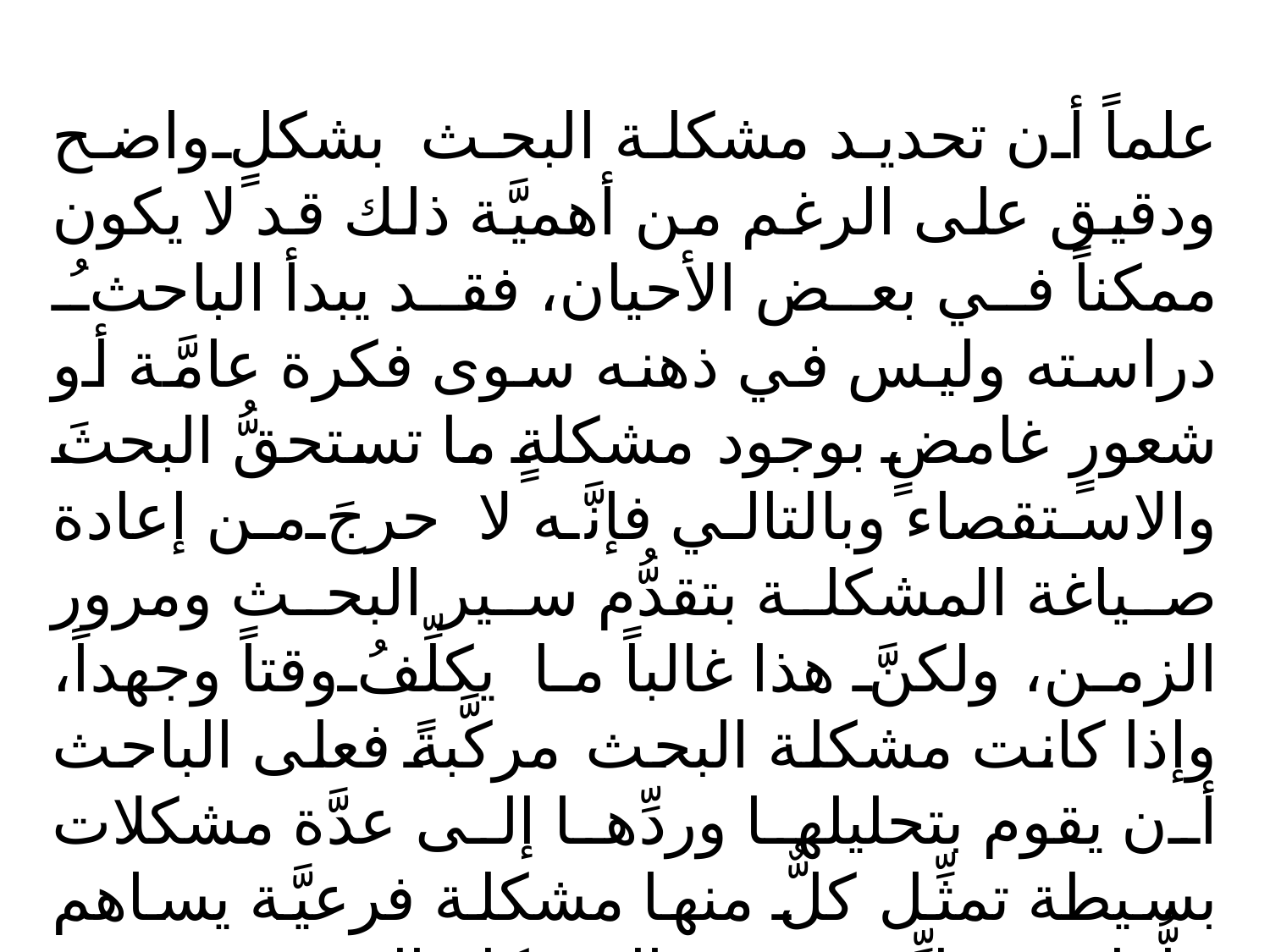

علماً أن تحديد مشكلة البحث بشكلٍ واضح ودقيق على الرغم من أهميَّة ذلك قد لا يكون ممكناً في بعض الأحيان، فقد يبدأ الباحثُ دراسته وليس في ذهنه سوى فكرة عامَّة أو شعورٍ غامضٍ بوجود مشكلةٍ ما تستحقُّ البحثَ والاستقصاء وبالتالي فإنَّه لا حرجَ من إعادة صياغة المشكلة بتقدُّم سير البحث ومرور الزمن، ولكنَّ هذا غالباً ما يكلِّفُ وقتاً وجهداً، وإذا كانت مشكلة البحث مركَّبةً فعلى الباحث أن يقوم بتحليلها وردِّها إلى عدَّة مشكلات بسيطة تمثِّل كلٌّ منها مشكلة فرعيَّة يساهم حلُّها في حلِّ جزءٍ من المشكلة الرئيسة .